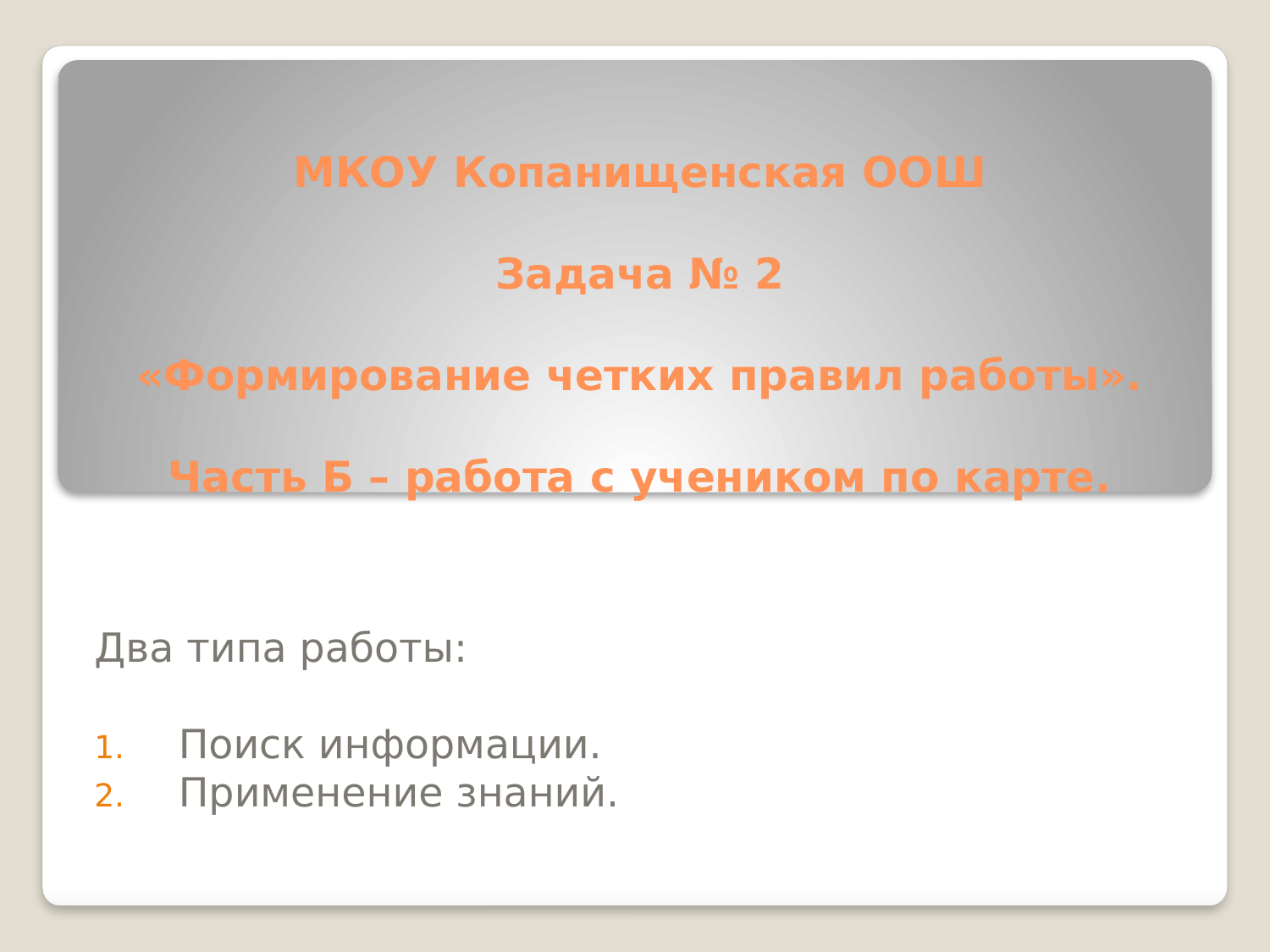

# МКОУ Копанищенская ООШ Задача № 2 «Формирование четких правил работы». Часть Б – работа с учеником по карте.

Два типа работы:

Поиск информации.
Применение знаний.